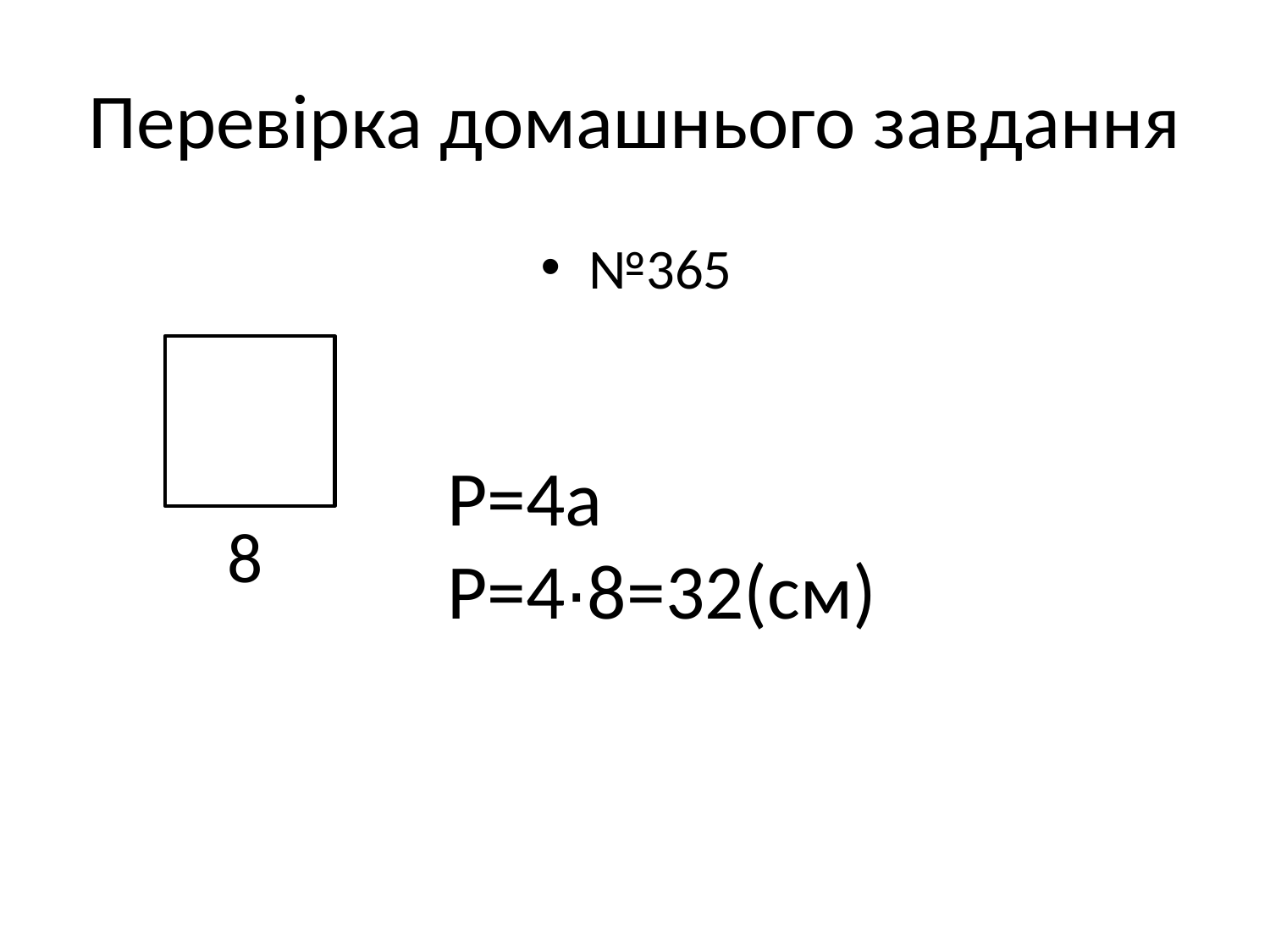

# Перевірка домашнього завдання
№365

Р=4а        P=4∙8=32(cм)

8